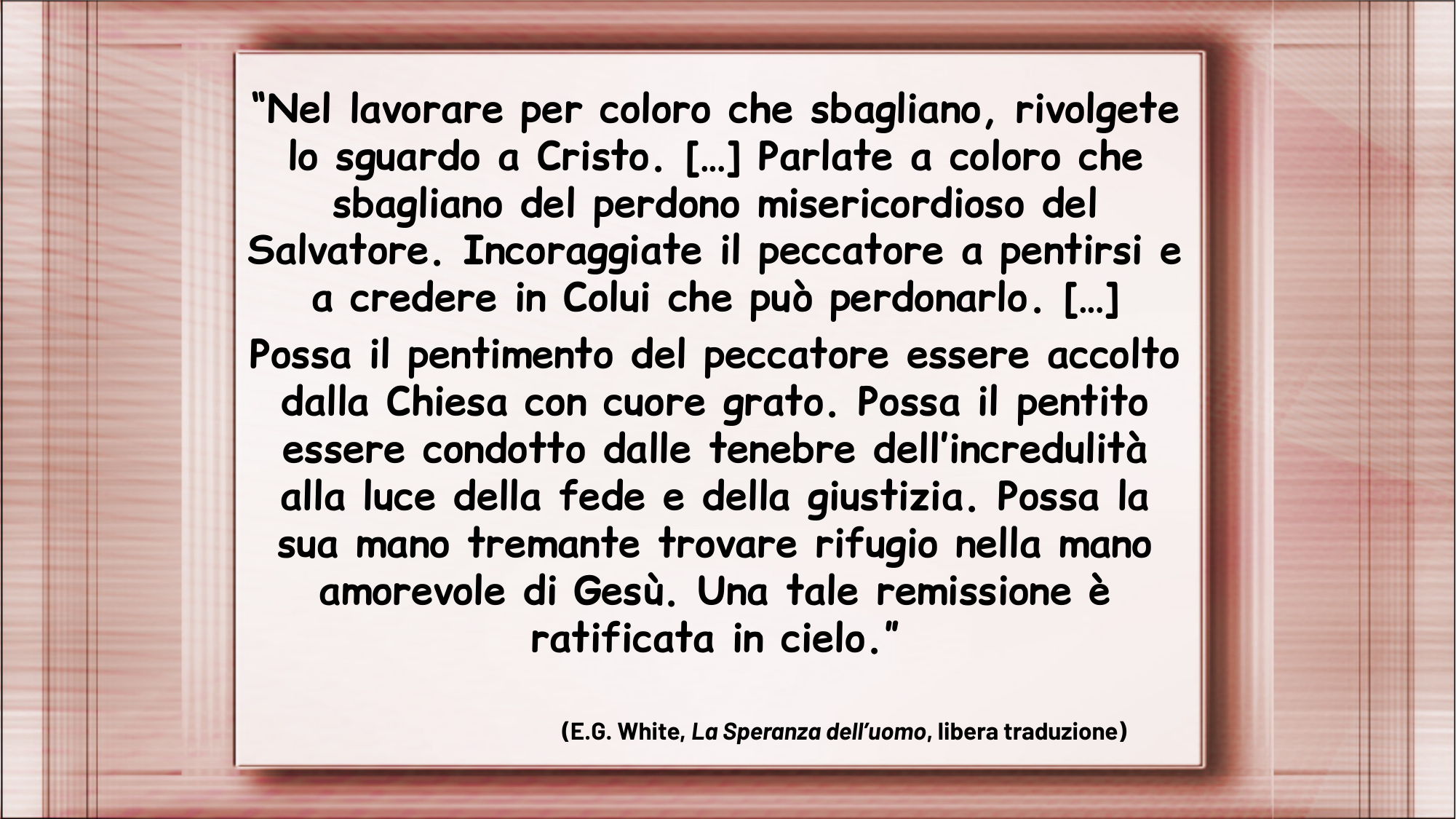

“Nel lavorare per coloro che sbagliano, rivolgete lo sguardo a Cristo. […] Parlate a coloro che sbagliano del perdono misericordioso del Salvatore. Incoraggiate il peccatore a pentirsi e a credere in Colui che può perdonarlo. […]
Possa il pentimento del peccatore essere accolto dalla Chiesa con cuore grato. Possa il pentito essere condotto dalle tenebre dell’incredulità alla luce della fede e della giustizia. Possa la sua mano tremante trovare rifugio nella mano amorevole di Gesù. Una tale remissione è ratificata in cielo.”
(E.G. White, La Speranza dell’uomo, libera traduzione)